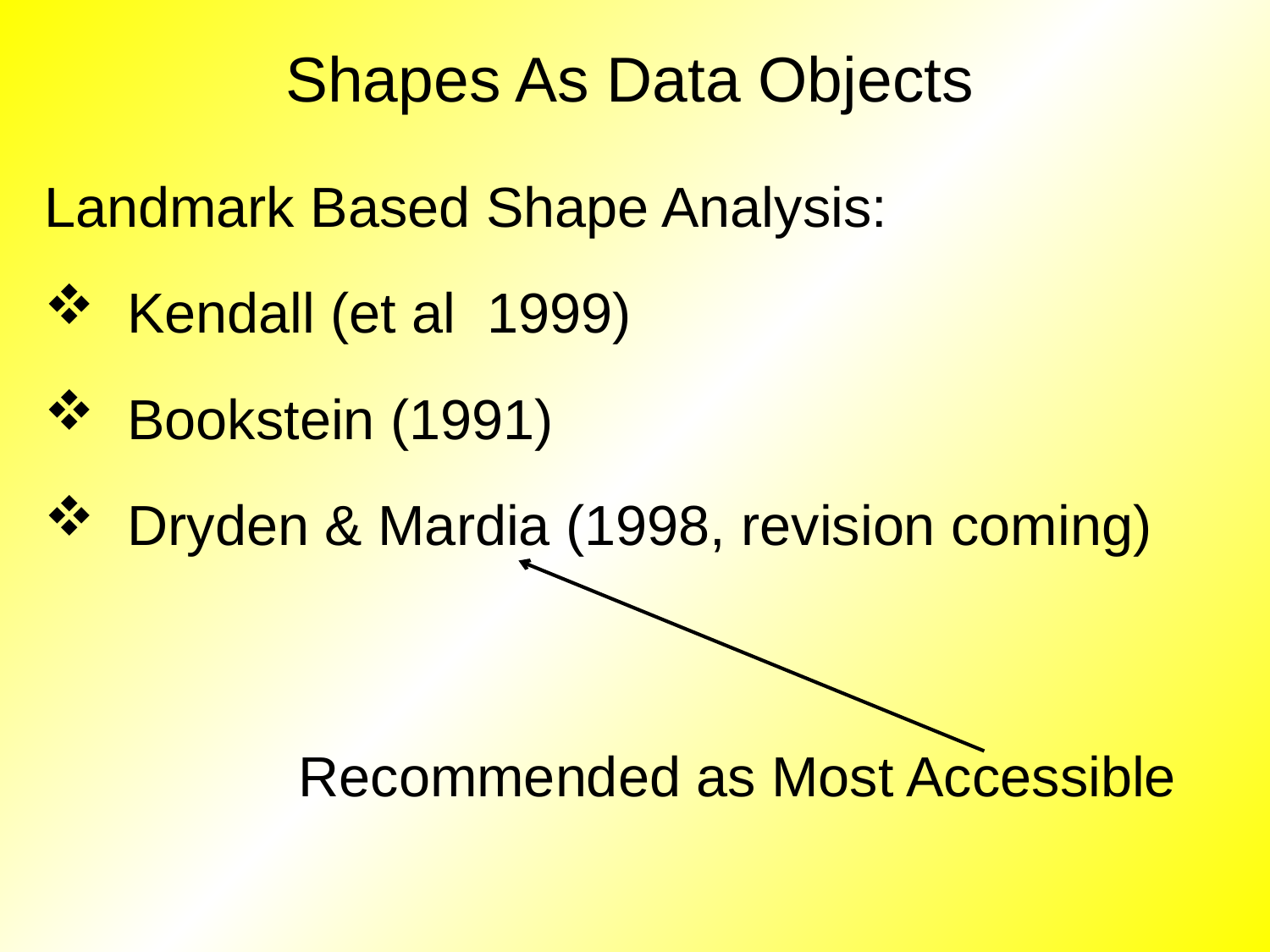

# Shapes As Data Objects
Landmark Based Shape Analysis:
  Kendall (et al  1999)
  Bookstein (1991)
  Dryden & Mardia (1998, revision coming)

		Recommended as Most Accessible